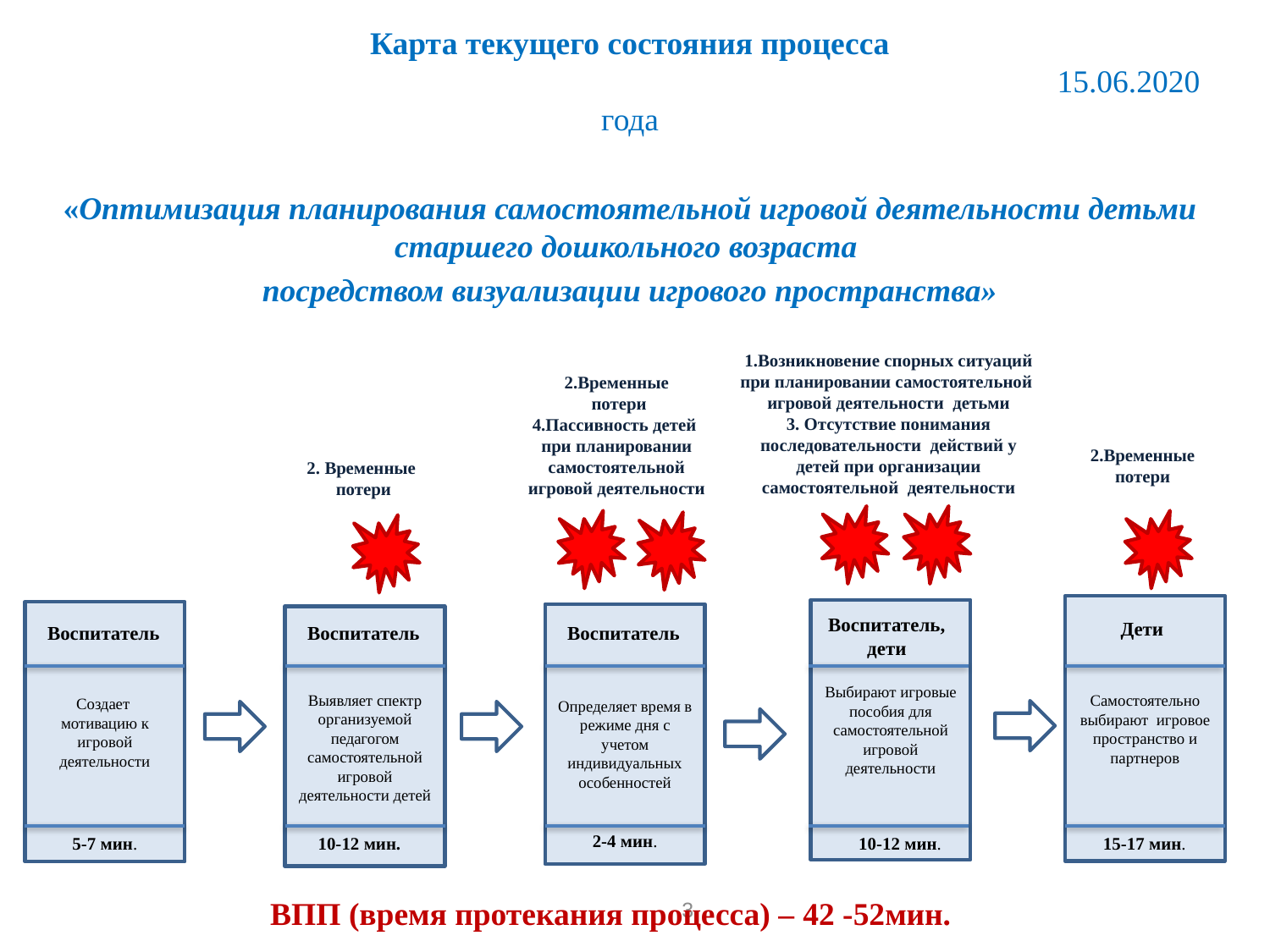

Карта текущего состояния процесса
                                                                                                                            15.06.2020 года

«Оптимизация планирования самостоятельной игровой деятельности детьми старшего дошкольного возраста
посредством визуализации игрового пространства»

1.Возникновение спорных ситуаций при планировании самостоятельной
игровой деятельности  детьми
3. Отсутствие понимания последовательности  действий у детей при организации
 самостоятельной  деятельности
2.Временные
 потери
4.Пассивность детей  при планировании самостоятельной игровой деятельности
2.Временные потери
2. Временные
 потери

Самостоятельно выбирают  игровое пространство и партнеров

Выбирают игровые пособия для самостоятельной игровой деятельности

Создает  мотивацию к игровой деятельности

Определяет время в режиме дня с учетом индивидуальных особенностей

Выявляет спектр организуемой педагогом самостоятельной игровой деятельности детей
Воспитатель, дети
Дети
Воспитатель
Воспитатель
Воспитатель

2-4 мин.
5-7 мин.
10-12 мин.
10-12 мин.
15-17 мин.
3
ВПП (время протекания процесса) – 42 -52мин.